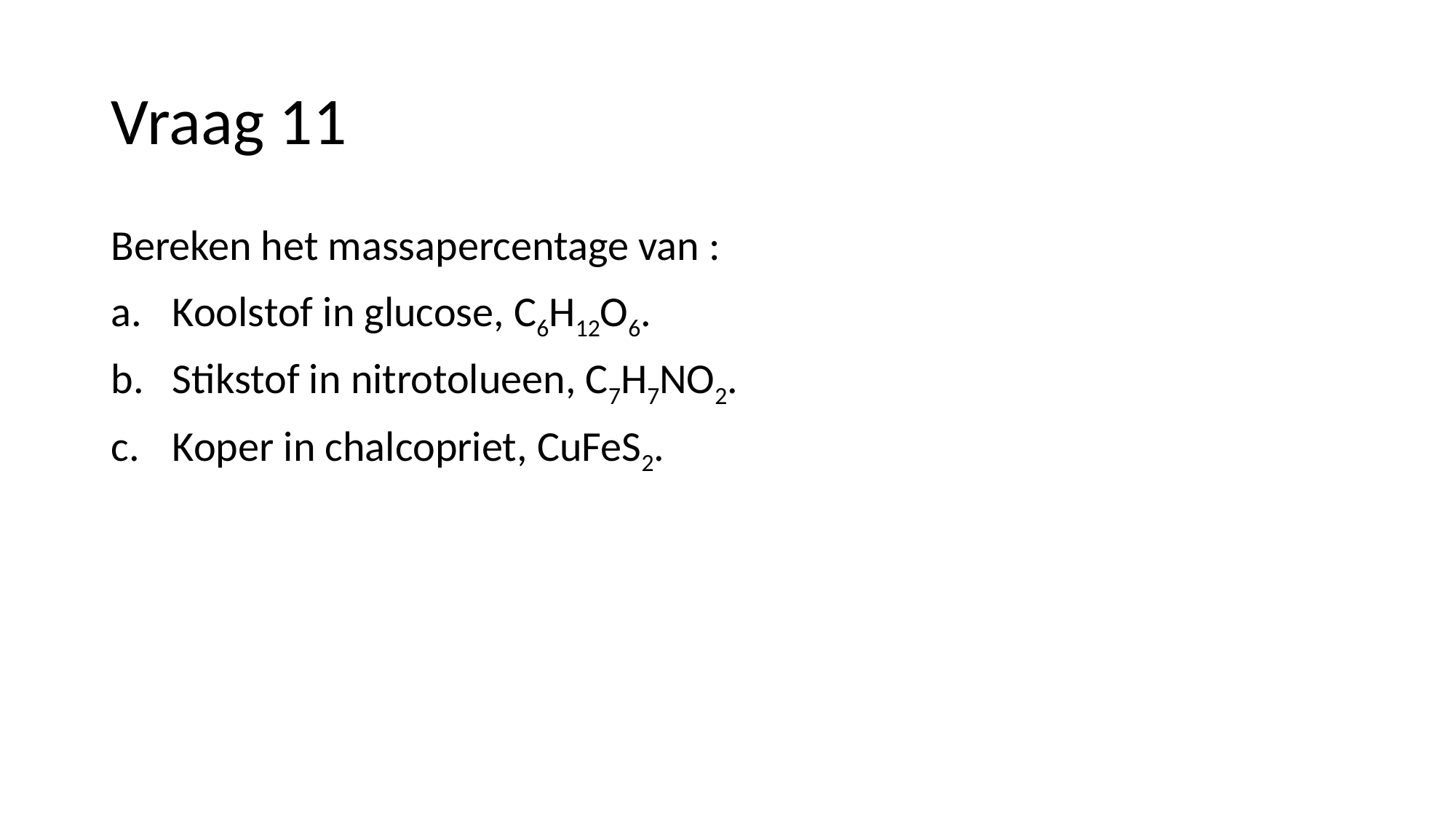

# Vraag 11
Bereken het massapercentage van :
Koolstof in glucose, C6H12O6.
Stikstof in nitrotolueen, C7H7NO2.
Koper in chalcopriet, CuFeS2.